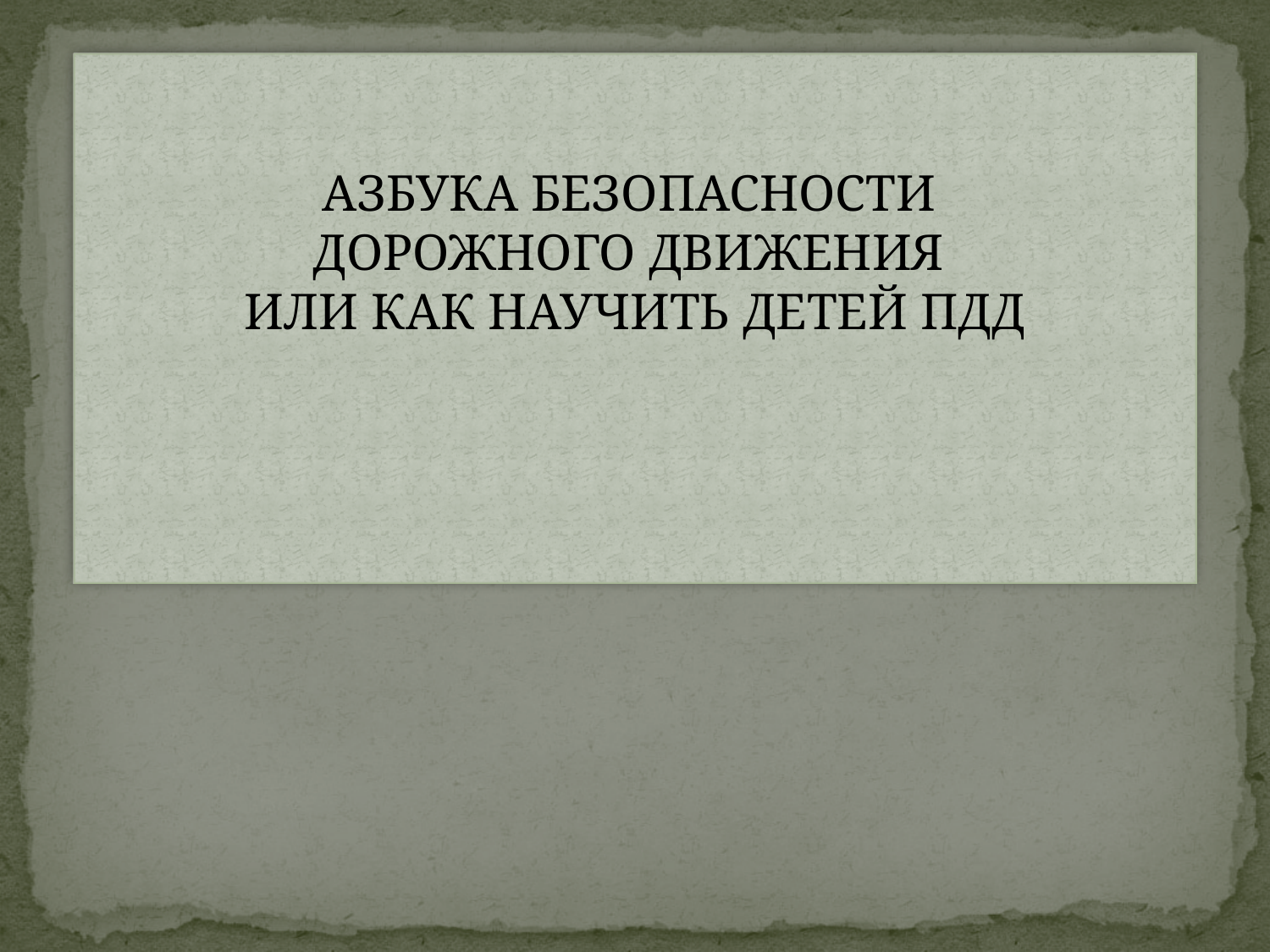

АЗБУКА БЕЗОПАСНОСТИ
ДОРОЖНОГО ДВИЖЕНИЯ
ИЛИ КАК НАУЧИТЬ ДЕТЕЙ ПДД